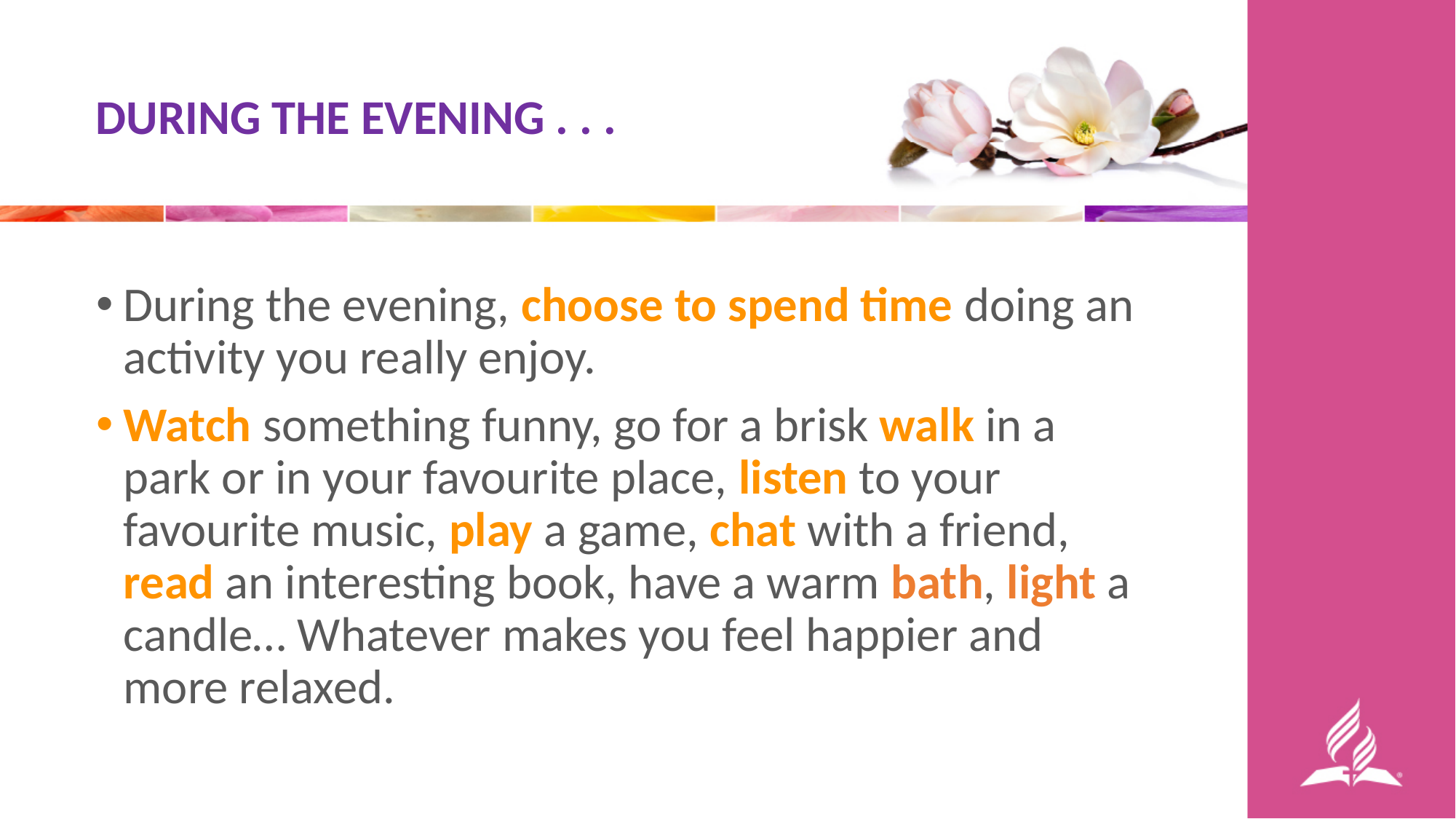

DURING THE EVENING . . .
During the evening, choose to spend time doing an activity you really enjoy.
Watch something funny, go for a brisk walk in a park or in your favourite place, listen to your favourite music, play a game, chat with a friend, read an interesting book, have a warm bath, light a candle… Whatever makes you feel happier and more relaxed.